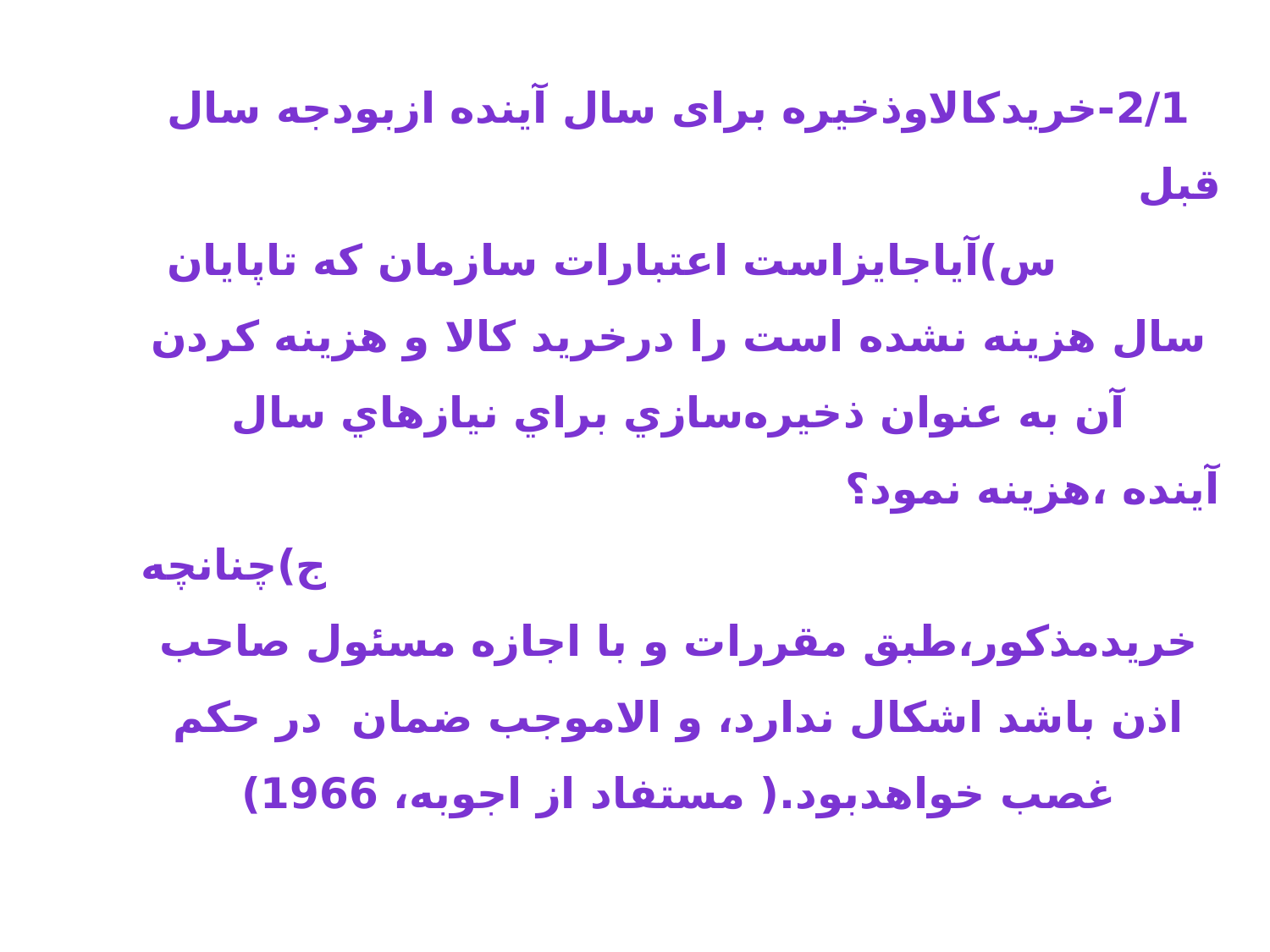

2/1-خریدکالاوذخیره برای سال آینده ازبودجه سال قبل                                                                              س)آیاجایزاست اعتبارات سازمان که تاپایان سال هزینه نشده است را درخريد كالا و هزينه كردن آن به عنوان ذخيره‌سازي براي نيازهاي سال آينده ،هزینه نمود؟                                                                                                             ج)چنانچه خریدمذکور،طبق مقررات و با اجازه مسئول صاحب اذن باشد اشكال ندارد، و الاموجب ضمان  در حكم غصب خواهدبود.( مستفاد از اجوبه، 1966)